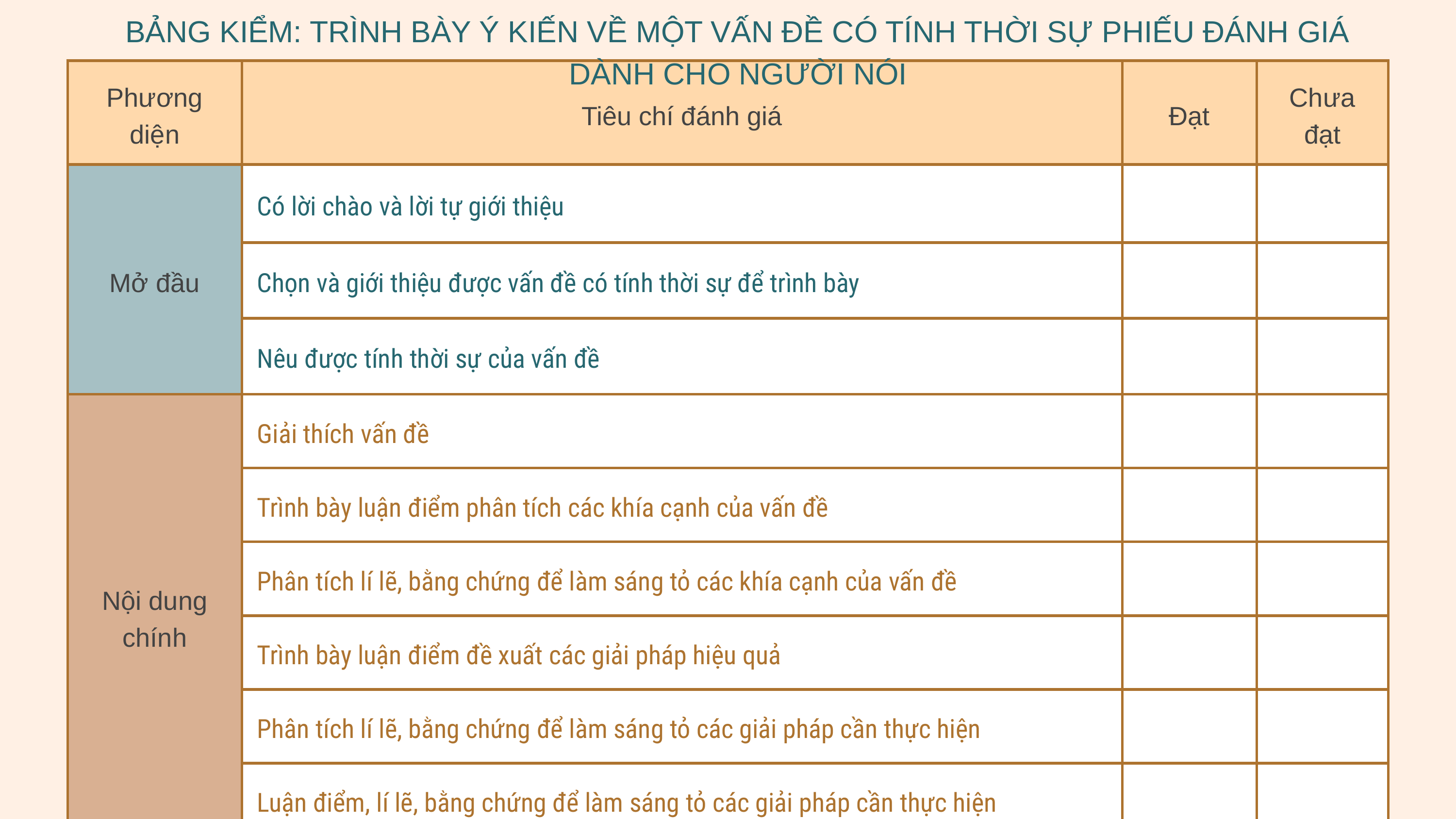

BẢNG KIỂM: TRÌNH BÀY Ý KIẾN VỀ MỘT VẤN ĐỀ CÓ TÍNH THỜI SỰ PHIẾU ĐÁNH GIÁ DÀNH CHO NGƯỜI NÓI
| Phương diện | Tiêu chí đánh giá | Đạt | Chưa đạt |
| --- | --- | --- | --- |
| Mở đầu | Có lời chào và lời tự giới thiệu |  |  |
| Mở đầu | Chọn và giới thiệu được vấn đề có tính thời sự để trình bày |  |  |
| Mở đầu | Nêu được tính thời sự của vấn đề |  |  |
| Nội dung chính | Giải thích vấn đề |  |  |
| Nội dung chính | Trình bày luận điểm phân tích các khía cạnh của vấn đề |  |  |
| Nội dung chính | Phân tích lí lẽ, bằng chứng để làm sáng tỏ các khía cạnh của vấn đề |  |  |
| Nội dung chính | Trình bày luận điểm đề xuất các giải pháp hiệu quả |  |  |
| Nội dung chính | Phân tích lí lẽ, bằng chứng để làm sáng tỏ các giải pháp cần thực hiện |  |  |
| Nội dung chính | Luận điểm, lí lẽ, bằng chứng để làm sáng tỏ các giải pháp cần thực hiện |  |  |